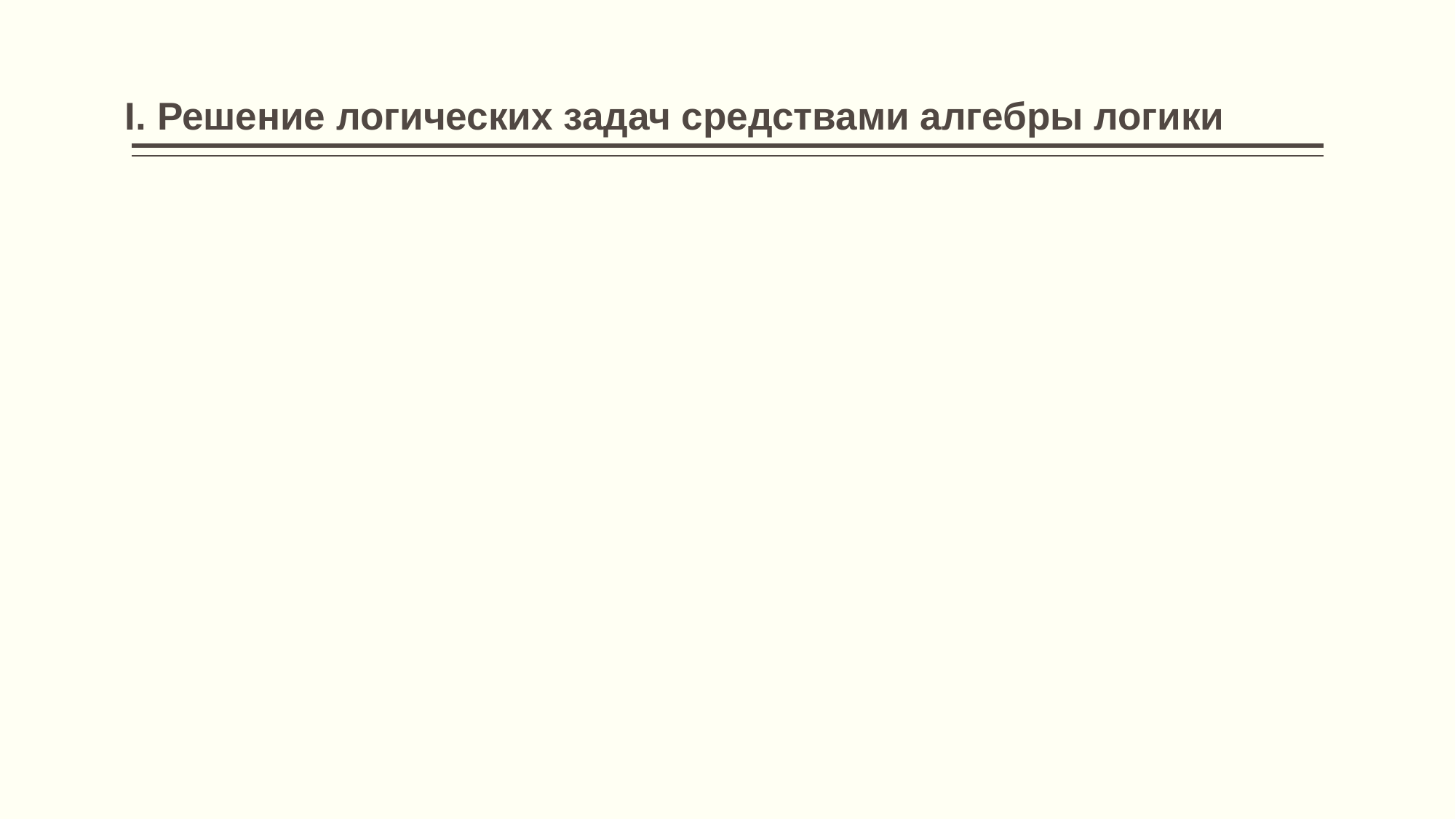

# I. Решение логических задач средствами алгебры логики